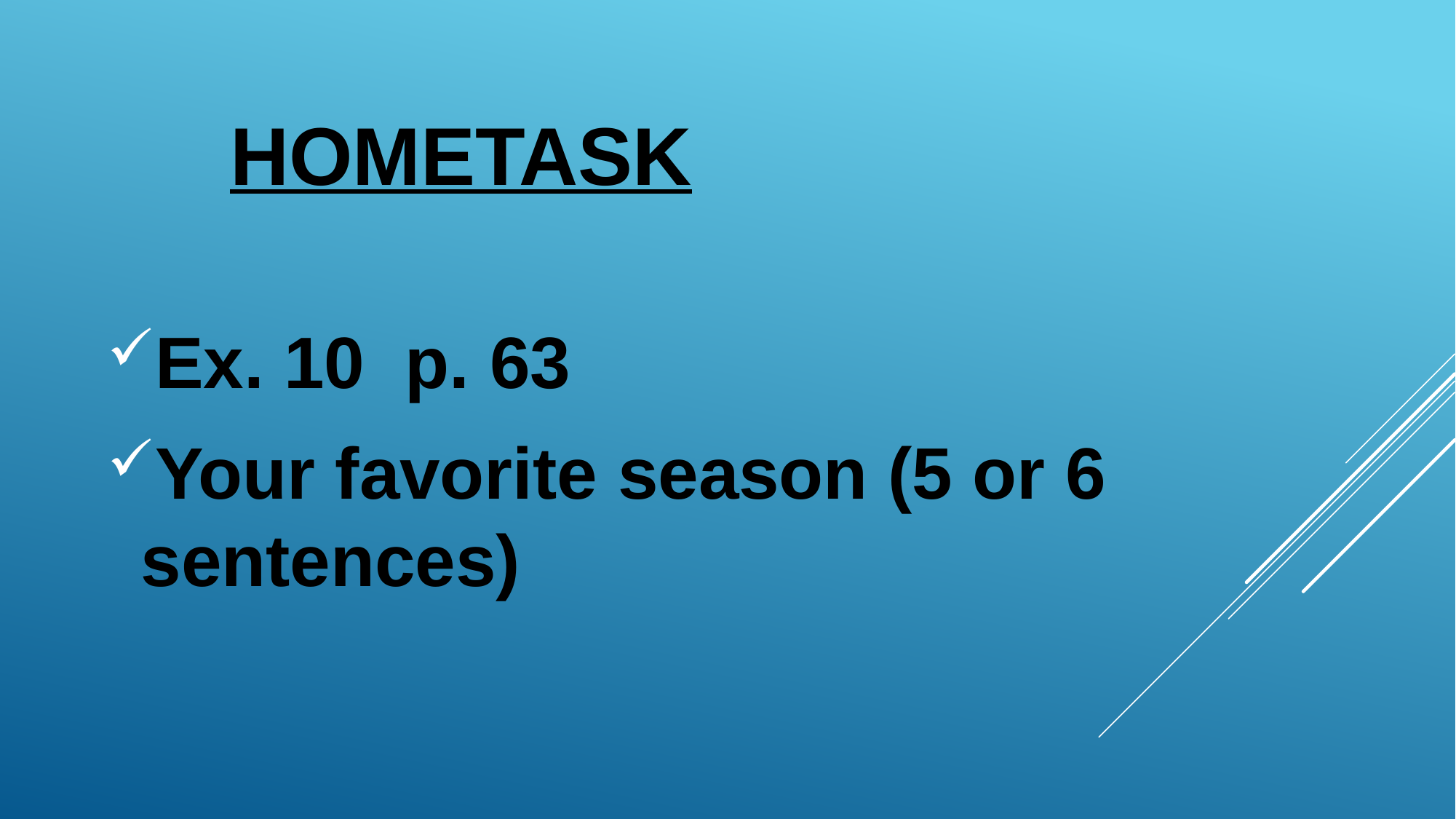

# hometask
Ex. 10  p. 63
Your favorite season (5 or 6 sentences)